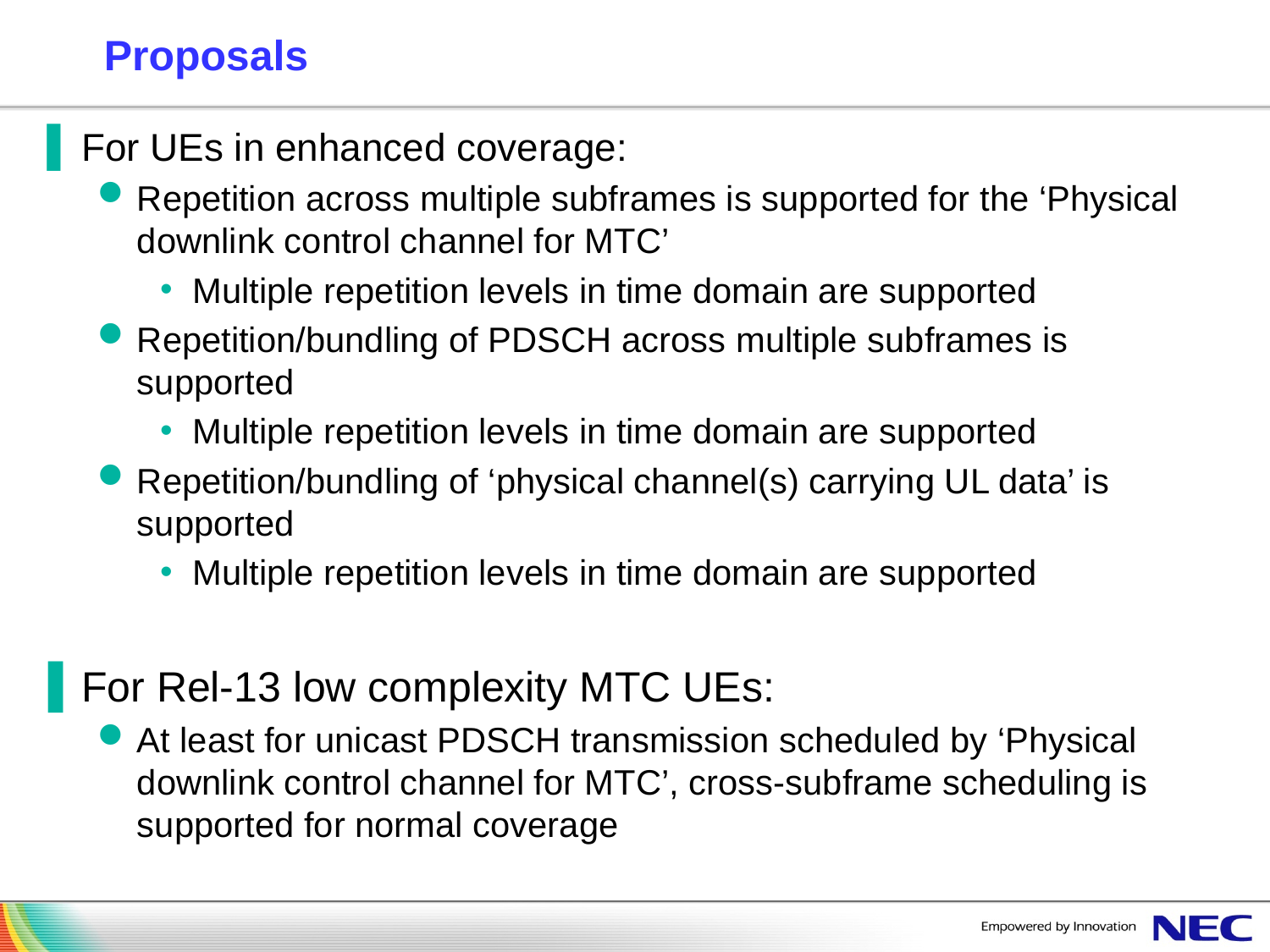

# Proposals
For UEs in enhanced coverage:
Repetition across multiple subframes is supported for the ‘Physical downlink control channel for MTC’
Multiple repetition levels in time domain are supported
Repetition/bundling of PDSCH across multiple subframes is supported
Multiple repetition levels in time domain are supported
Repetition/bundling of ‘physical channel(s) carrying UL data’ is supported
Multiple repetition levels in time domain are supported

For Rel-13 low complexity MTC UEs:
At least for unicast PDSCH transmission scheduled by ‘Physical downlink control channel for MTC’, cross-subframe scheduling is supported for normal coverage